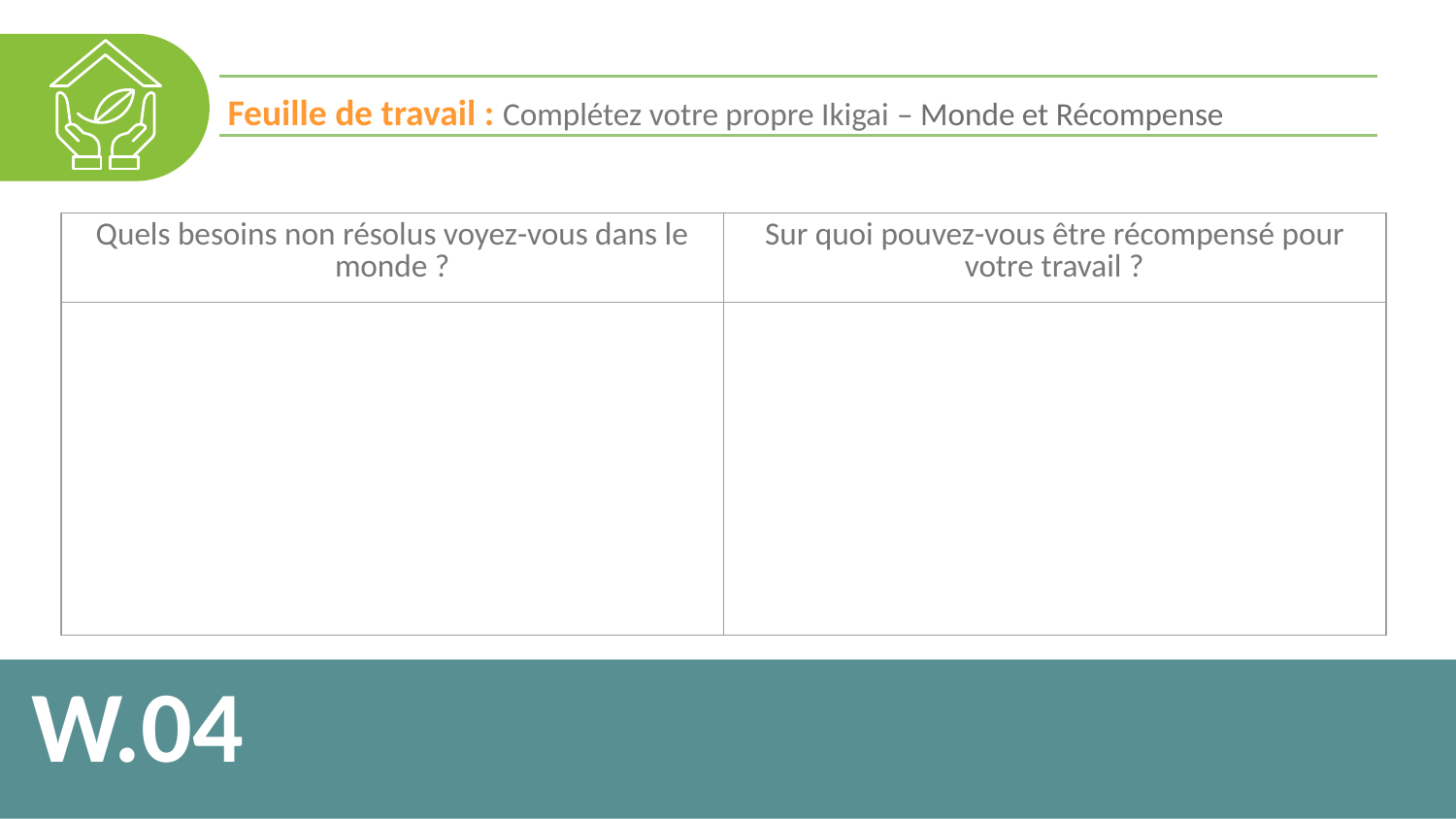

Feuille de travail : Complétez votre propre Ikigai – Monde et Récompense

| Quels besoins non résolus voyez-vous dans le monde ? | Sur quoi pouvez-vous être récompensé pour votre travail ? |
| --- | --- |
|  |  |

W.04